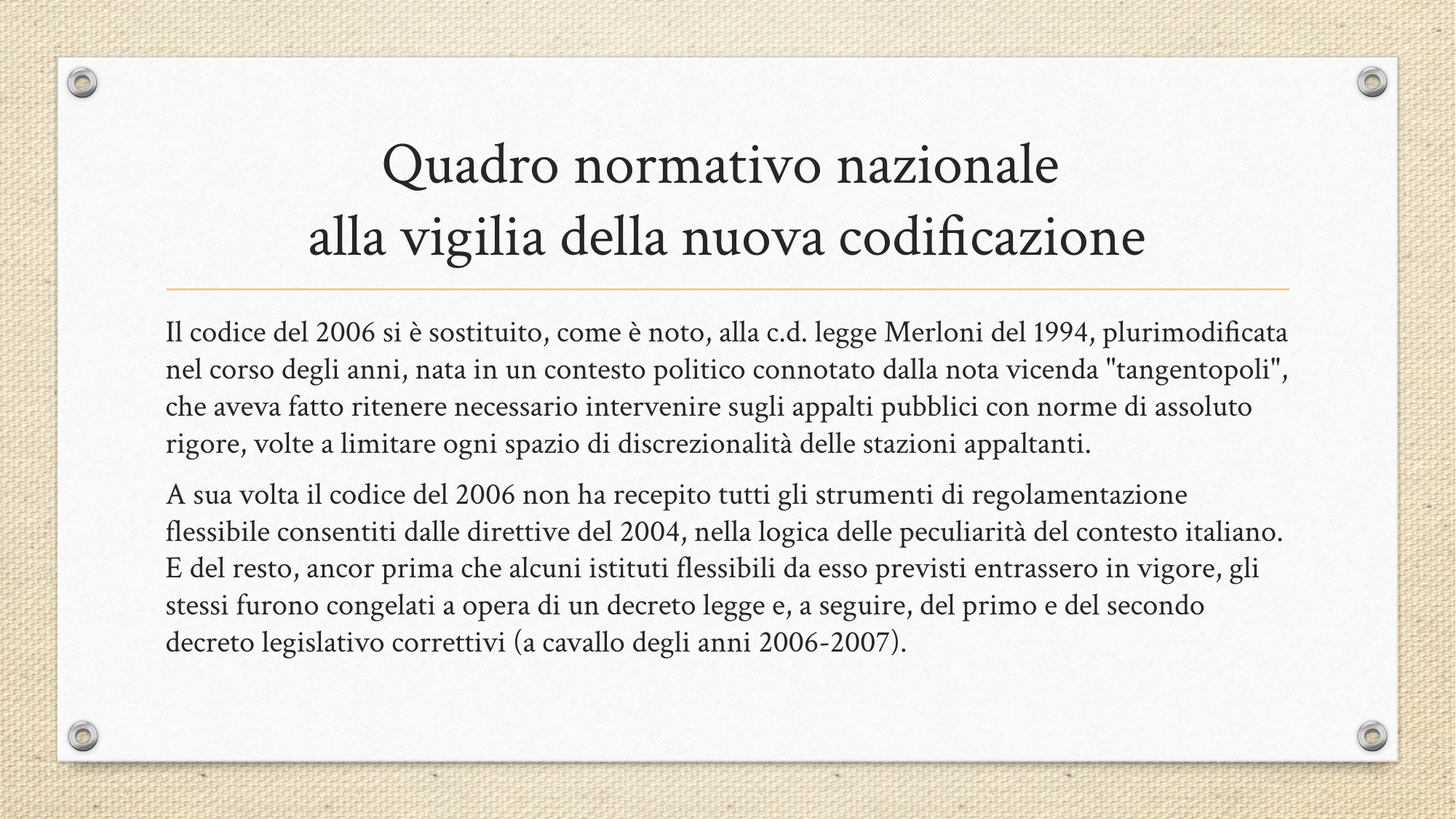

# Quadro normativo nazionale alla vigilia della nuova codificazione
Il codice del 2006 si è sostituito, come è noto, alla c.d. legge Merloni del 1994, plurimodificata nel corso degli anni, nata in un contesto politico connotato dalla nota vicenda "tangentopoli", che aveva fatto ritenere necessario intervenire sugli appalti pubblici con norme di assoluto rigore, volte a limitare ogni spazio di discrezionalità delle stazioni appaltanti.
A sua volta il codice del 2006 non ha recepito tutti gli strumenti di regolamentazione flessibile consentiti dalle direttive del 2004, nella logica delle peculiarità del contesto italiano. E del resto, ancor prima che alcuni istituti flessibili da esso previsti entrassero in vigore, gli stessi furono congelati a opera di un decreto legge e, a seguire, del primo e del secondo decreto legislativo correttivi (a cavallo degli anni 2006-2007).